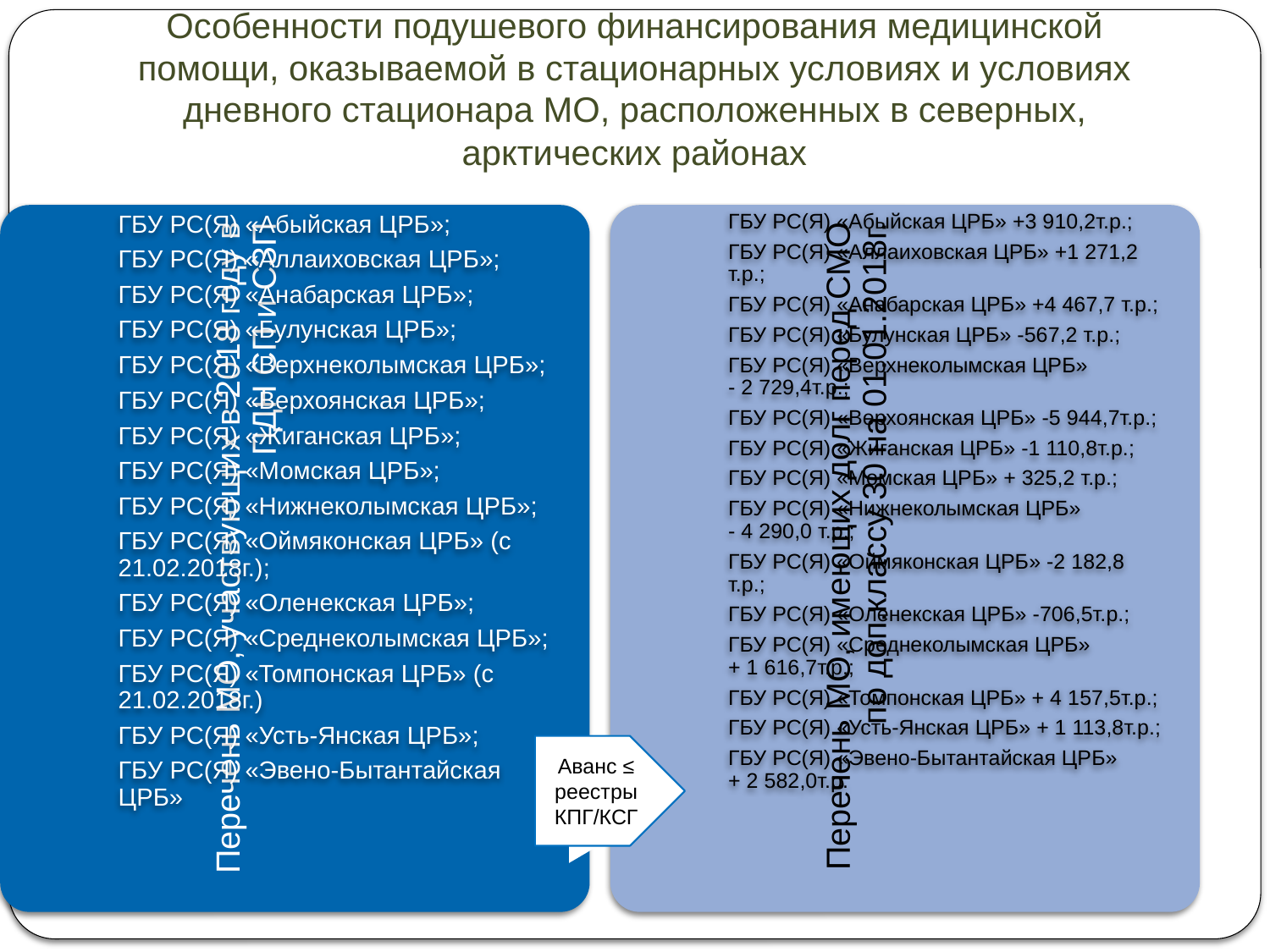

# Особенности подушевого финансирования медицинской помощи, оказываемой в стационарных условиях и условиях дневного стационара МО, расположенных в северных, арктических районах
Перечень МО, участвующих в 2018 году в ПДН СП и СЗП
ГБУ РС(Я) «Абыйская ЦРБ»;
ГБУ РС(Я) «Аллаиховская ЦРБ»;
ГБУ РС(Я) «Анабарская ЦРБ»;
ГБУ РС(Я) «Булунская ЦРБ»;
ГБУ РС(Я) «Верхнеколымская ЦРБ»;
ГБУ РС(Я) «Верхоянская ЦРБ»;
ГБУ РС(Я) «Жиганская ЦРБ»;
ГБУ РС(Я) «Момская ЦРБ»;
ГБУ РС(Я) «Нижнеколымская ЦРБ»;
ГБУ РС(Я) «Оймяконская ЦРБ» (с 21.02.2018г.);
ГБУ РС(Я) «Оленекская ЦРБ»;
ГБУ РС(Я) «Среднеколымская ЦРБ»;
ГБУ РС(Я) «Томпонская ЦРБ» (с 21.02.2018г.)
ГБУ РС(Я) «Усть-Янская ЦРБ»;
ГБУ РС(Я) «Эвено-Бытантайская ЦРБ»
Перечень МО, имеющих долг перед СМО по доп.классу 30 на 01.01.2018г.
ГБУ РС(Я) «Абыйская ЦРБ» +3 910,2т.р.;
ГБУ РС(Я) «Аллаиховская ЦРБ» +1 271,2 т.р.;
ГБУ РС(Я) «Анабарская ЦРБ» +4 467,7 т.р.;
ГБУ РС(Я) «Булунская ЦРБ» -567,2 т.р.;
ГБУ РС(Я) «Верхнеколымская ЦРБ»             - 2 729,4т.р.;
ГБУ РС(Я) «Верхоянская ЦРБ» -5 944,7т.р.;
ГБУ РС(Я) «Жиганская ЦРБ» -1 110,8т.р.;
ГБУ РС(Я) «Момская ЦРБ» + 325,2 т.р.;
ГБУ РС(Я) «Нижнеколымская ЦРБ»               - 4 290,0 т.р.;
ГБУ РС(Я) «Оймяконская ЦРБ» -2 182,8 т.р.;
ГБУ РС(Я) «Оленекская ЦРБ» -706,5т.р.;
ГБУ РС(Я) «Среднеколымская ЦРБ»           + 1 616,7т.р.;
ГБУ РС(Я) «Томпонская ЦРБ» + 4 157,5т.р.;
ГБУ РС(Я) «Усть-Янская ЦРБ» + 1 113,8т.р.;
ГБУ РС(Я) «Эвено-Бытантайская ЦРБ»       + 2 582,0т.р.
Аванс ≤ реестры КПГ/КСГ